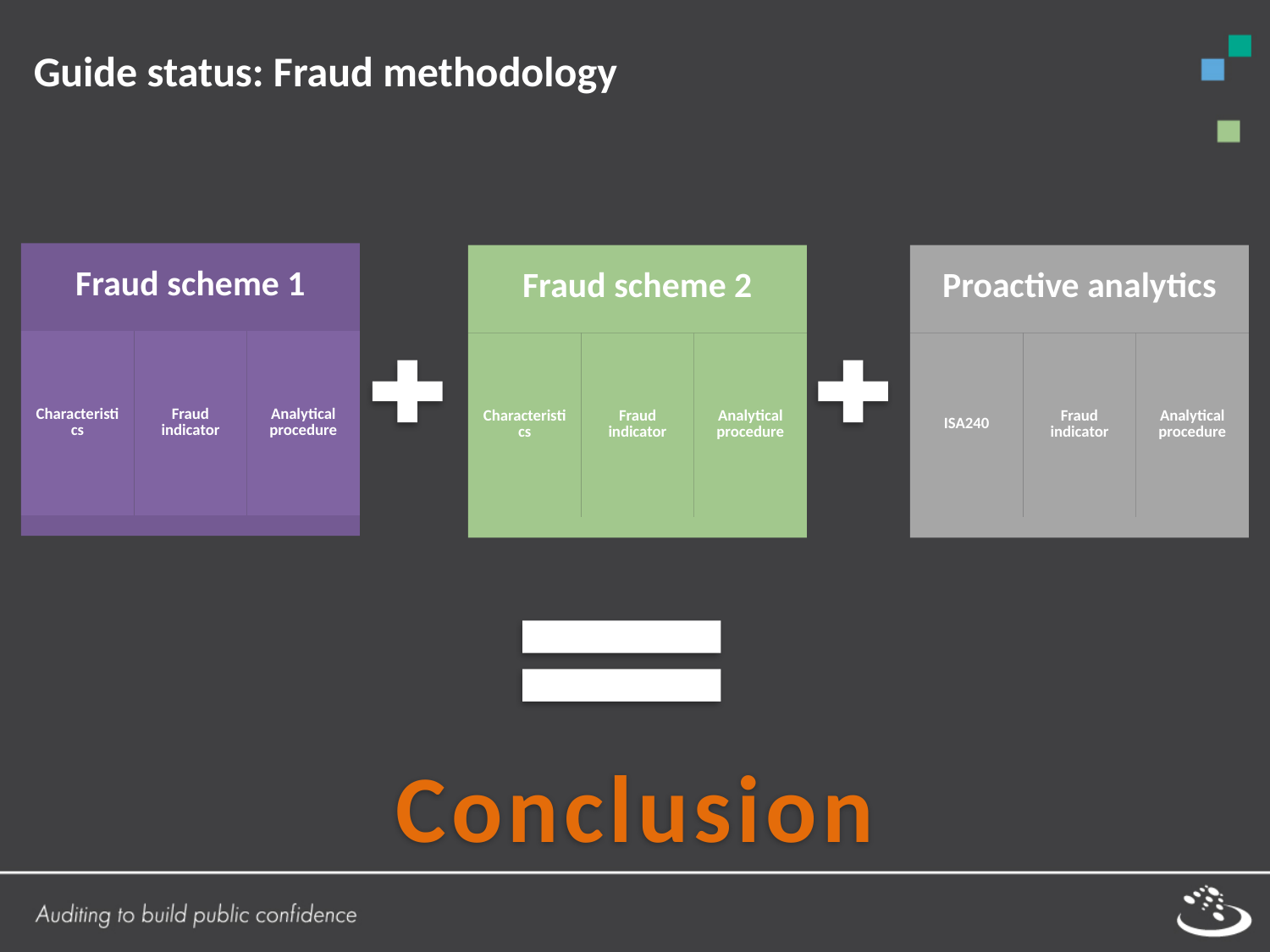

Guide status: Fraud methodology
Fraud scheme 1
Characteristics
Fraud indicator
Analytical procedure
Fraud scheme 2
Characteristics
Fraud indicator
Analytical procedure
Proactive analytics
ISA240
Fraud indicator
Analytical procedure

Conclusion